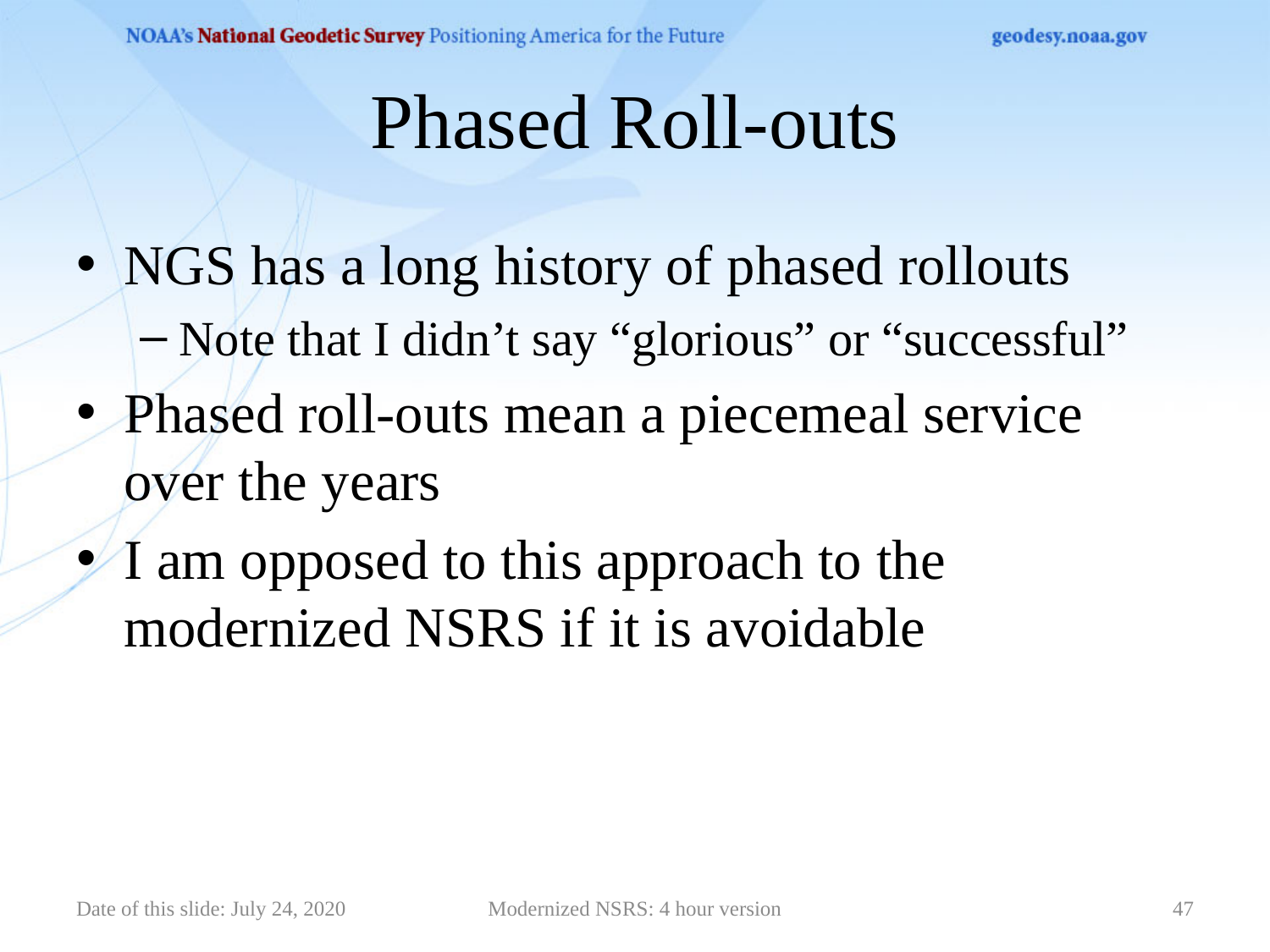

# Phased Roll-outs
NGS has a long history of phased rollouts
Note that I didn’t say “glorious” or “successful”
Phased roll-outs mean a piecemeal service over the years
I am opposed to this approach to the modernized NSRS if it is avoidable
Date of this slide: July 24, 2020
Modernized NSRS: 4 hour version
47